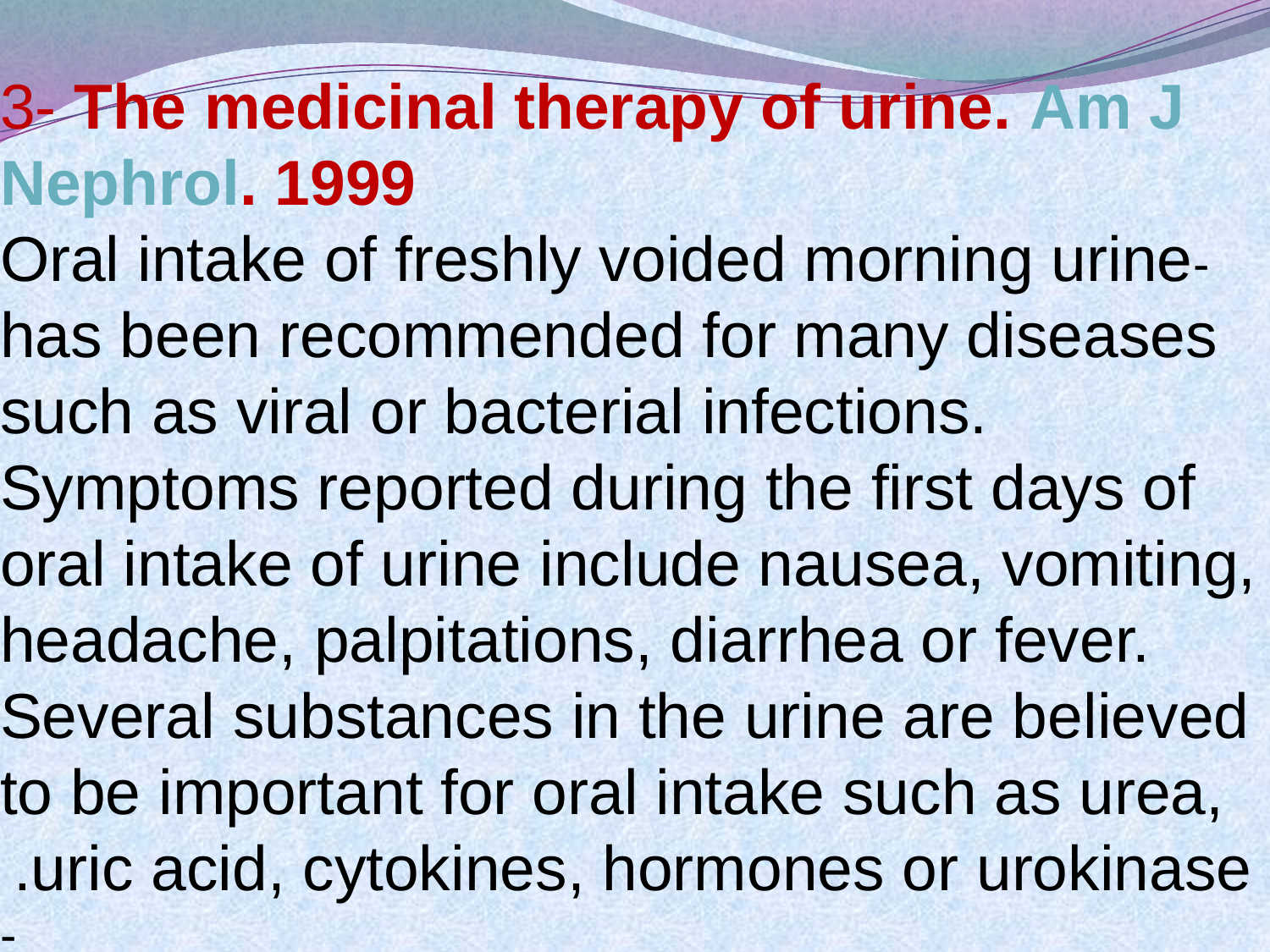

3- The medicinal therapy of urine. Am J Nephrol. 1999
-Oral intake of freshly voided morning urine has been recommended for many diseases such as viral or bacterial infections. Symptoms reported during the first days of oral intake of urine include nausea, vomiting, headache, palpitations, diarrhea or fever. Several substances in the urine are believed to be important for oral intake such as urea, uric acid, cytokines, hormones or urokinase.
-